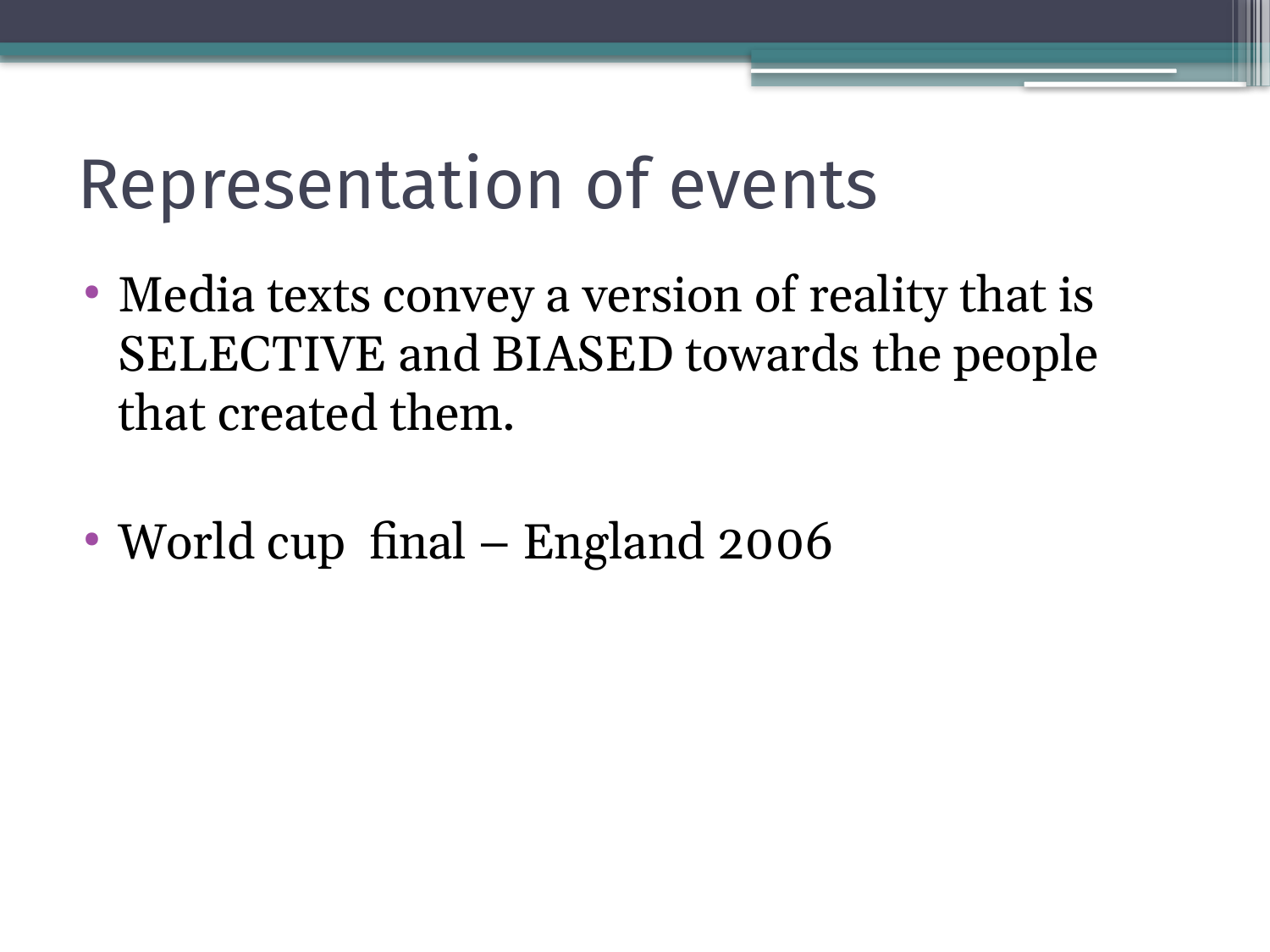

# Representation of events
Media texts convey a version of reality that is SELECTIVE and BIASED towards the people that created them.

World cup  final – England 2006